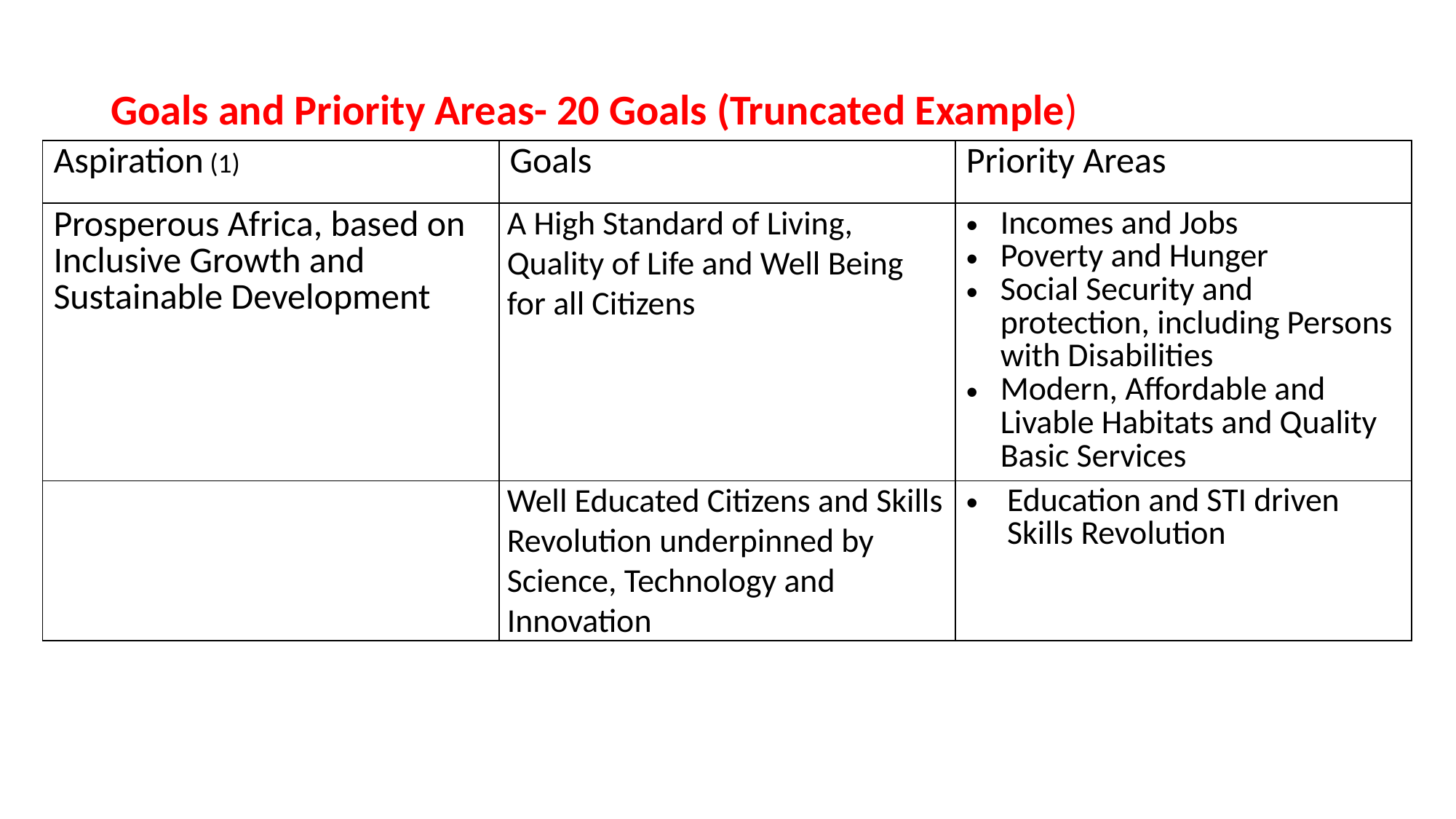

Goals and Priority Areas- 20 Goals (Truncated Example)

| Aspiration (1) | Goals | Priority Areas |
| --- | --- | --- |
| Prosperous Africa, based on Inclusive Growth and Sustainable Development | A High Standard of Living, Quality of Life and Well Being for all Citizens | Incomes and Jobs Poverty and Hunger Social Security and protection, including Persons with Disabilities Modern, Affordable and Livable Habitats and Quality Basic Services |
|  | Well Educated Citizens and Skills Revolution underpinned by Science, Technology and Innovation | Education and STI driven Skills Revolution |